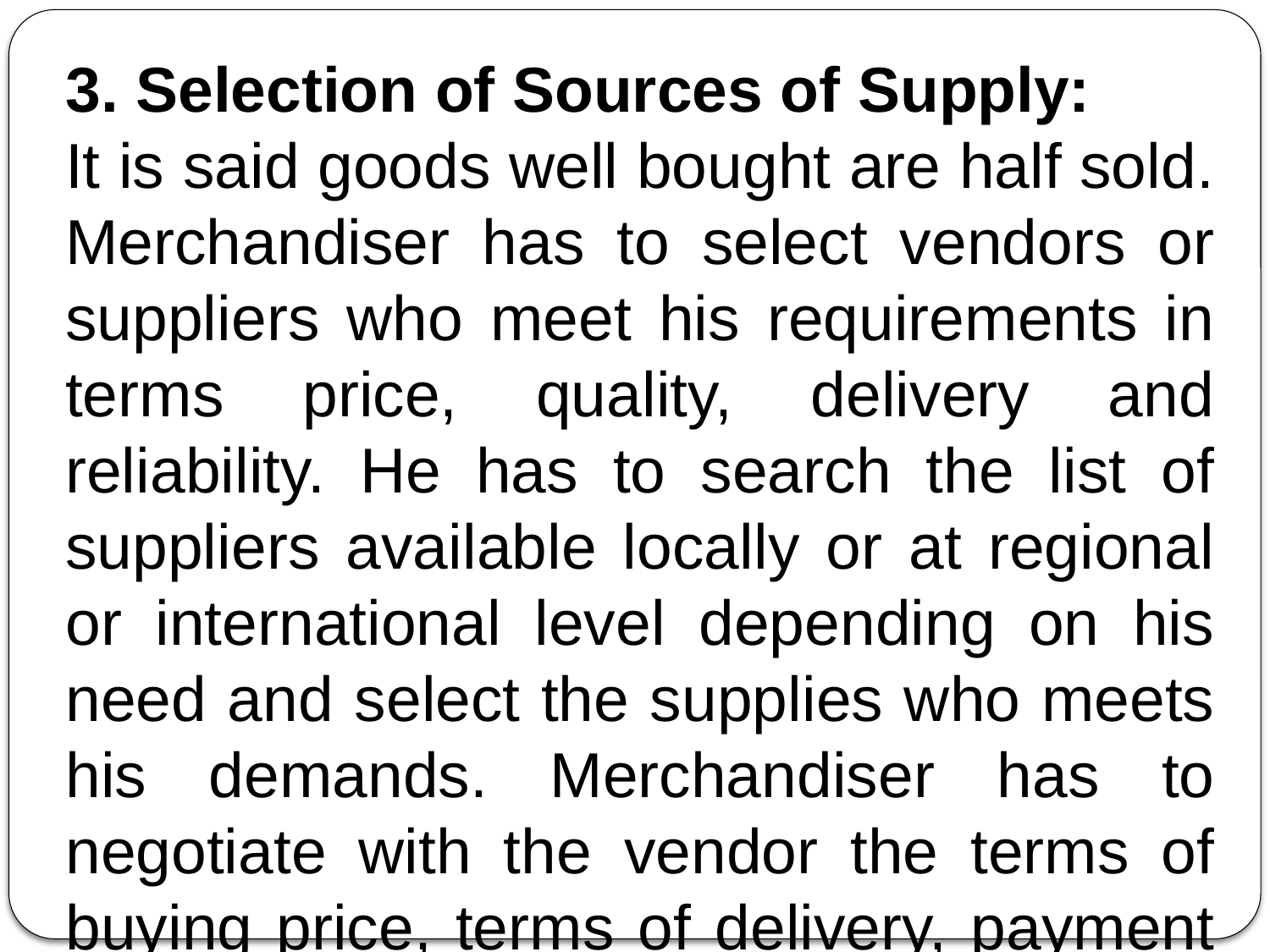

3. Selection of Sources of Supply:
It is said goods well bought are half sold. Merchandiser has to select vendors or suppliers who meet his requirements in terms price, quality, delivery and reliability. He has to search the list of suppliers available locally or at regional or international level depending on his need and select the supplies who meets his demands. Merchandiser has to negotiate with the vendor the terms of buying price, terms of delivery, payment base